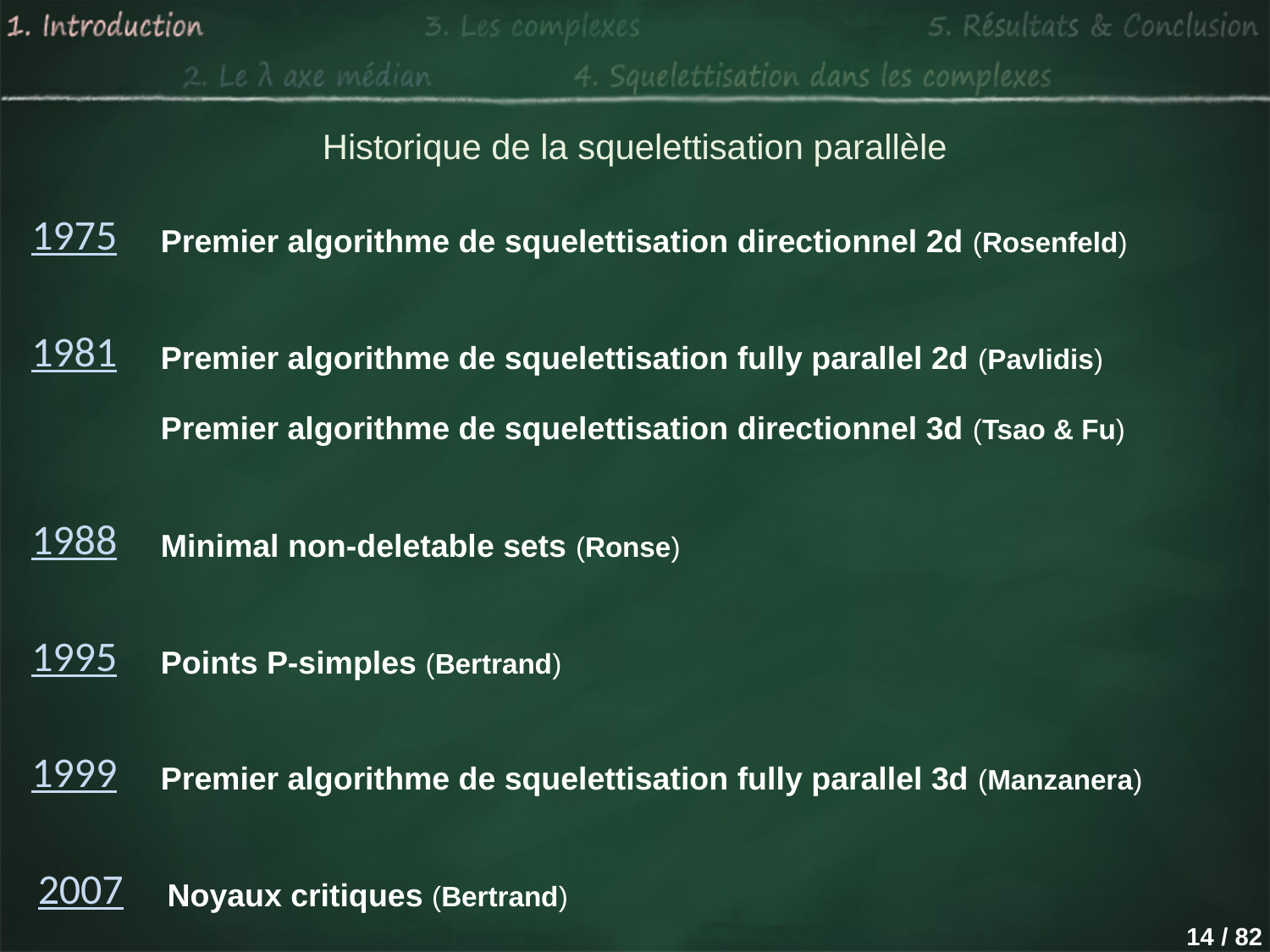

Historique de la squelettisation parallèle
1975
Premier algorithme de squelettisation directionnel 2d (Rosenfeld)
1981
Premier algorithme de squelettisation fully parallel 2d (Pavlidis)
Premier algorithme de squelettisation directionnel 3d (Tsao & Fu)
1980
1990
1988
Minimal non-deletable sets (Ronse)
1995
Points P-simples (Bertrand)
1999
Premier algorithme de squelettisation fully parallel 3d (Manzanera)
2007
Noyaux critiques (Bertrand)